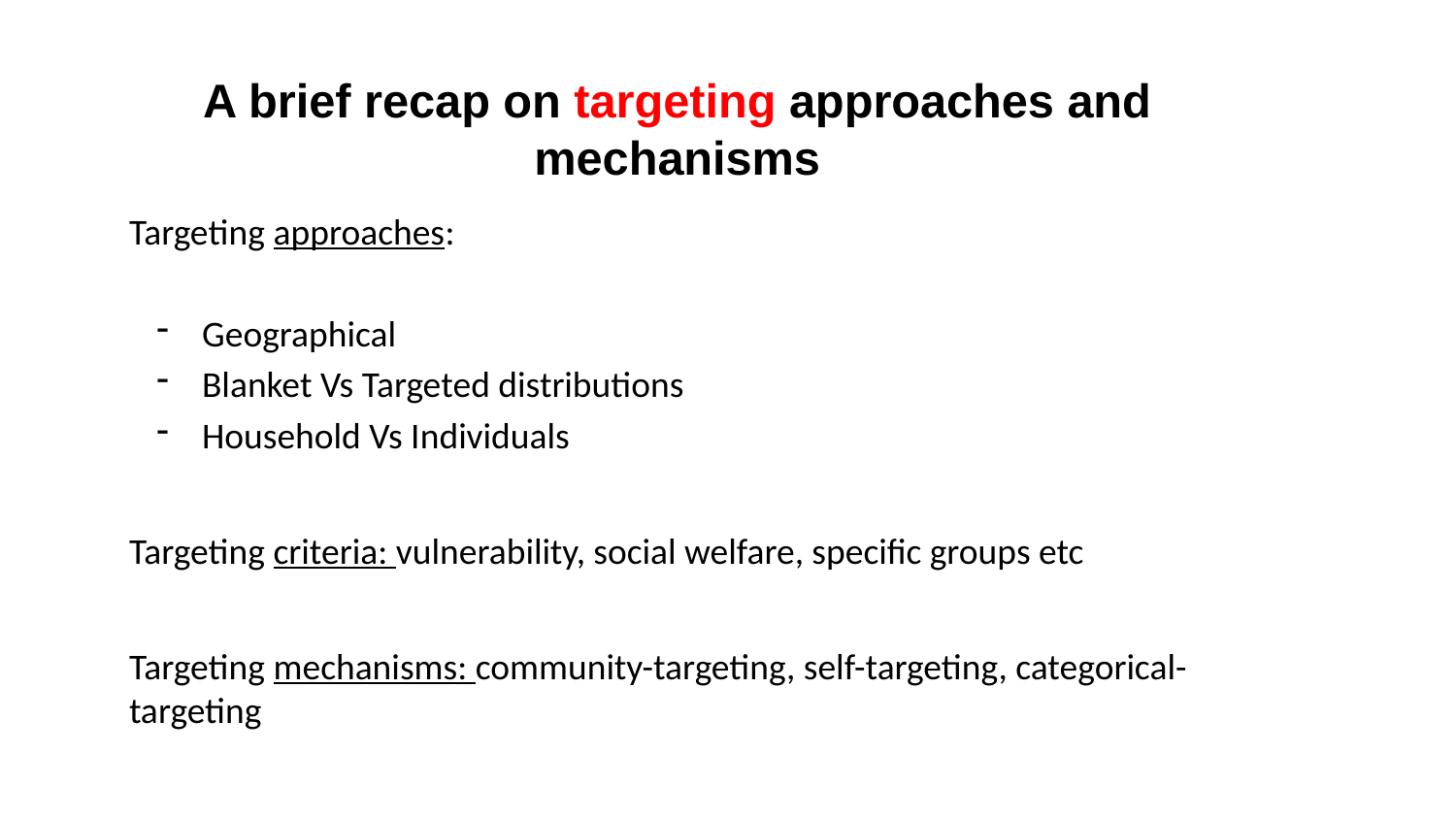

# A brief recap on targeting approaches and mechanisms
Targeting approaches:

Geographical
Blanket Vs Targeted distributions
Household Vs Individuals

Targeting criteria: vulnerability, social welfare, specific groups etc

Targeting mechanisms: community-targeting, self-targeting, categorical-targeting